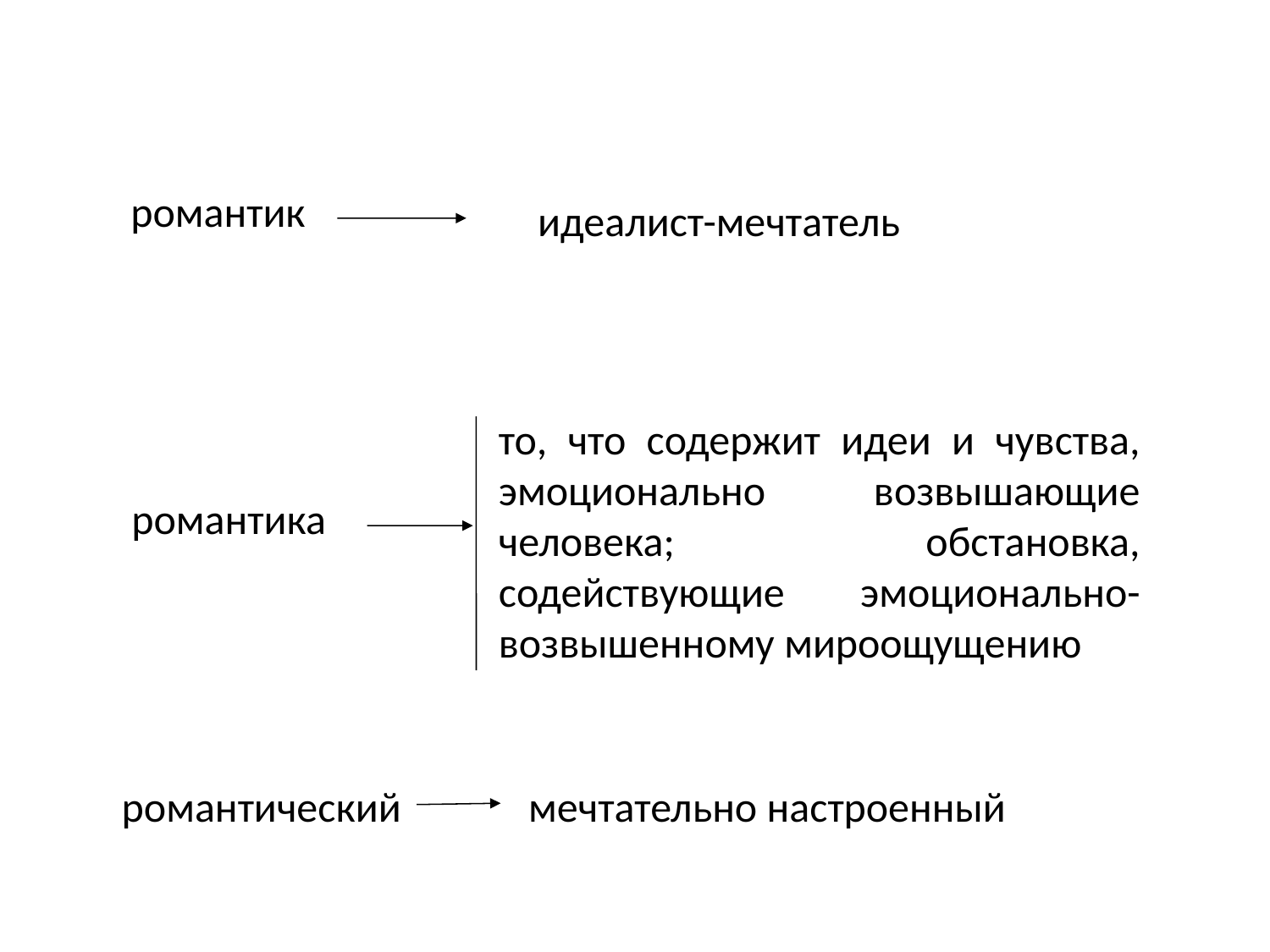

романтик
  идеалист-мечтатель

то, что содержит идеи и чувства, эмоционально возвышающие человека; обстановка, содействующие эмоционально-возвышенному мироощущению

романтика

романтический
мечтательно настроенный